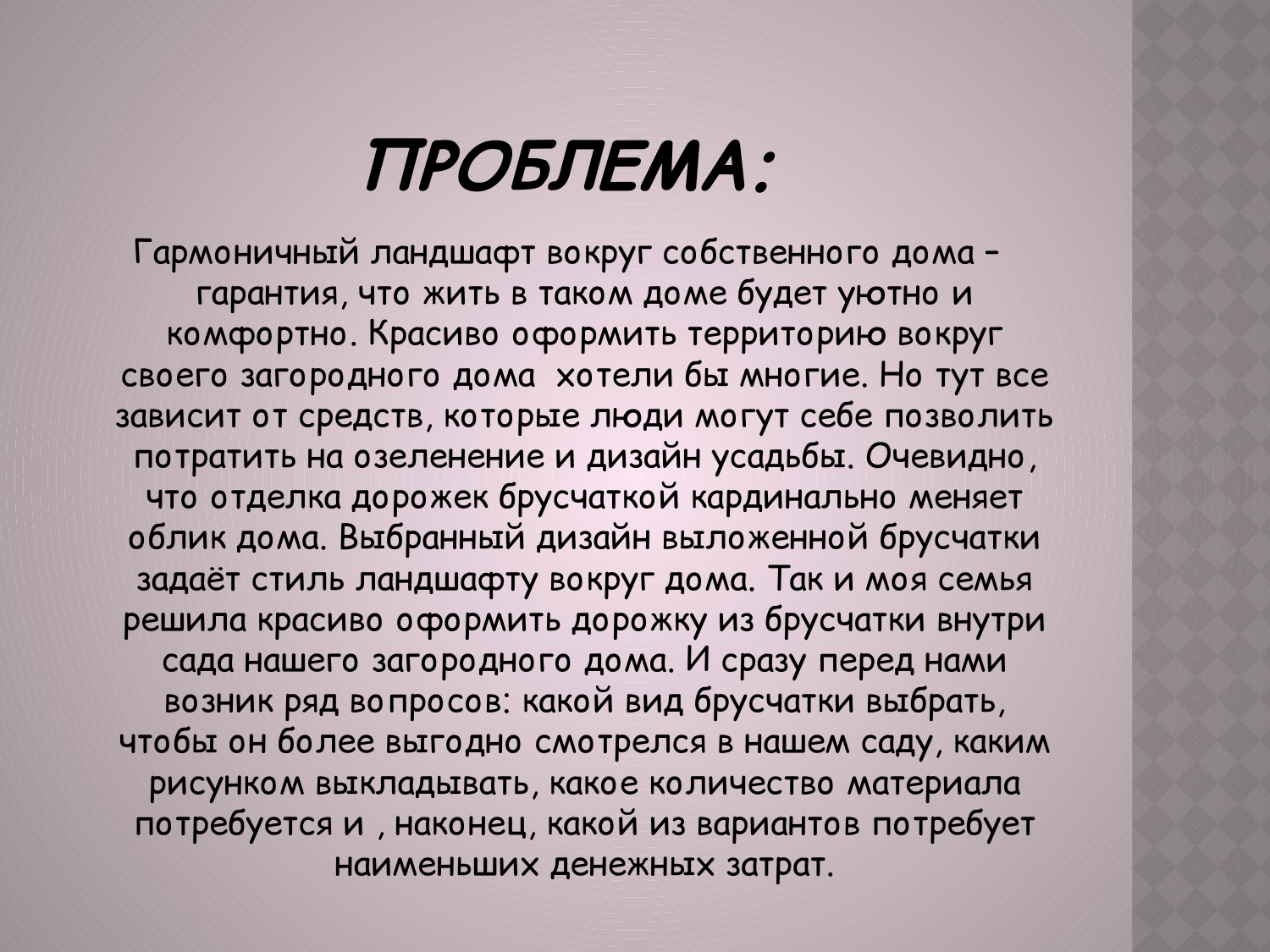

# Проблема:
Гармоничный ландшафт вокруг собственного дома – гарантия, что жить в таком доме будет уютно и комфортно. Красиво оформить территорию вокруг своего загородного дома  хотели бы многие. Но тут все зависит от средств, которые люди могут себе позволить потратить на озеленение и дизайн усадьбы. Очевидно, что отделка дорожек брусчаткой кардинально меняет облик дома. Выбранный дизайн выложенной брусчатки задаёт стиль ландшафту вокруг дома. Так и моя семья решила красиво оформить дорожку из брусчатки внутри сада нашего загородного дома. И сразу перед нами возник ряд вопросов: какой вид брусчатки выбрать, чтобы он более выгодно смотрелся в нашем саду, каким рисунком выкладывать, какое количество материала потребуется и , наконец, какой из вариантов потребует наименьших денежных затрат.